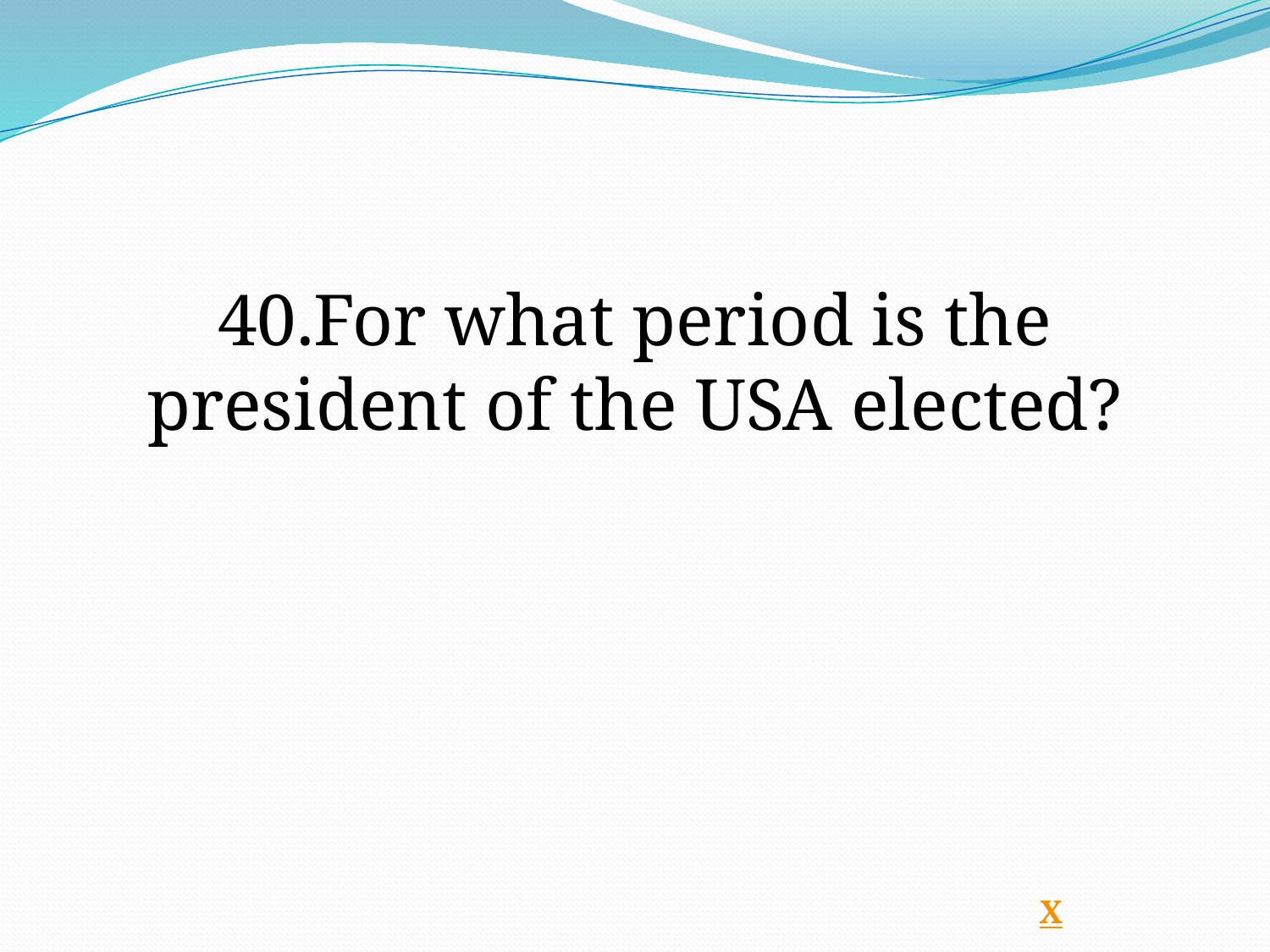

40.For what period is the president of the USA elected?
Х